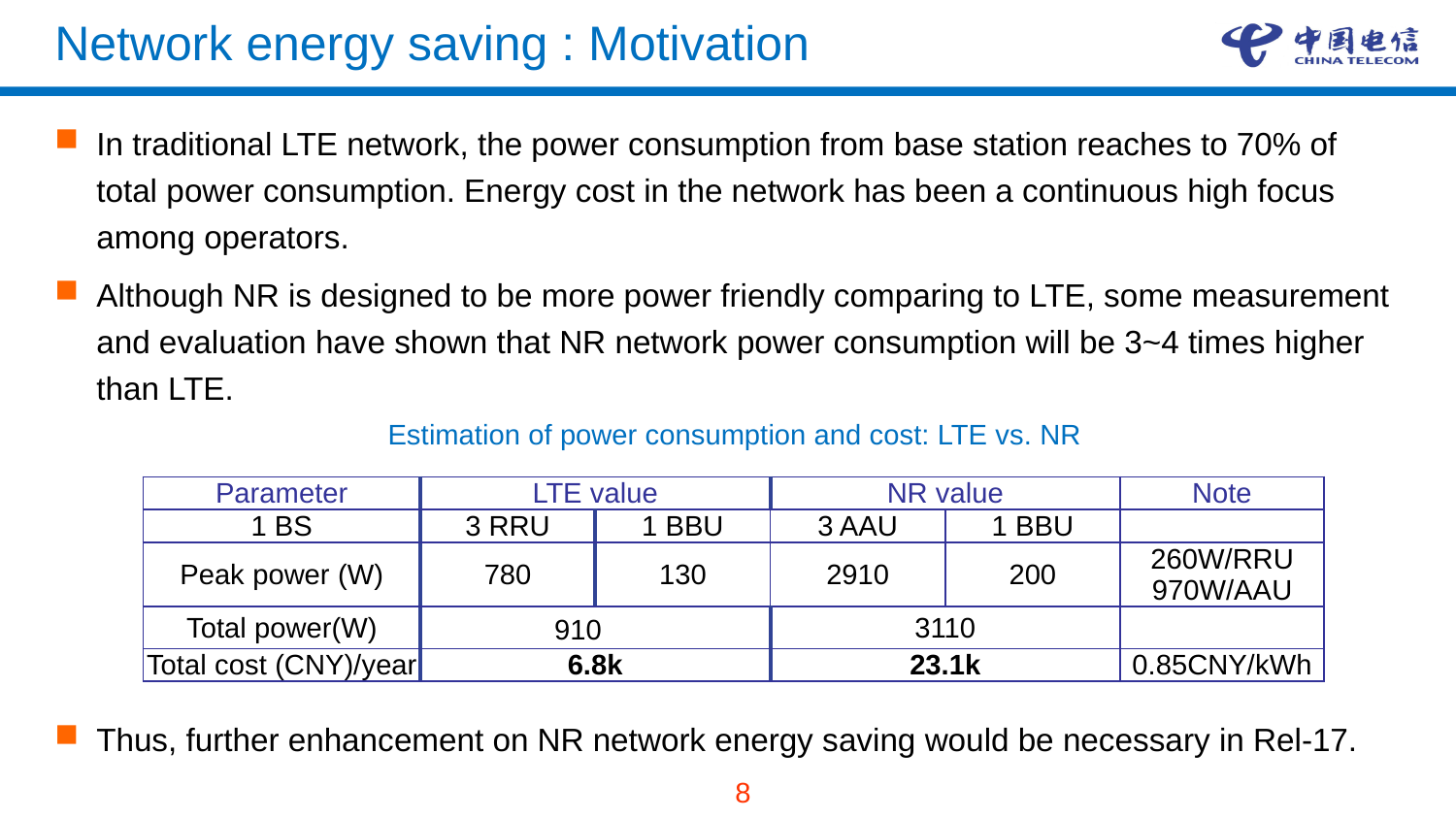

# Network energy saving : Motivation
In traditional LTE network, the power consumption from base station reaches to 70% of total power consumption. Energy cost in the network has been a continuous high focus among operators.
Although NR is designed to be more power friendly comparing to LTE, some measurement and evaluation have shown that NR network power consumption will be 3~4 times higher than LTE.

Thus, further enhancement on NR network energy saving would be necessary in Rel-17.

Estimation of power consumption and cost: LTE vs. NR
| Parameter | LTE value |  | NR value |  | Note |
| --- | --- | --- | --- | --- | --- |
| 1 BS | 3 RRU | 1 BBU | 3 AAU | 1 BBU |  |
| Peak power (W) | 780 | 130 | 2910 | 200 | 260W/RRU 970W/AAU |
| Total power(W) | 910 |  | 3110 |  |  |
| Total cost (CNY)/year | 6.8k |  | 23.1k |  | 0.85CNY/kWh |
8